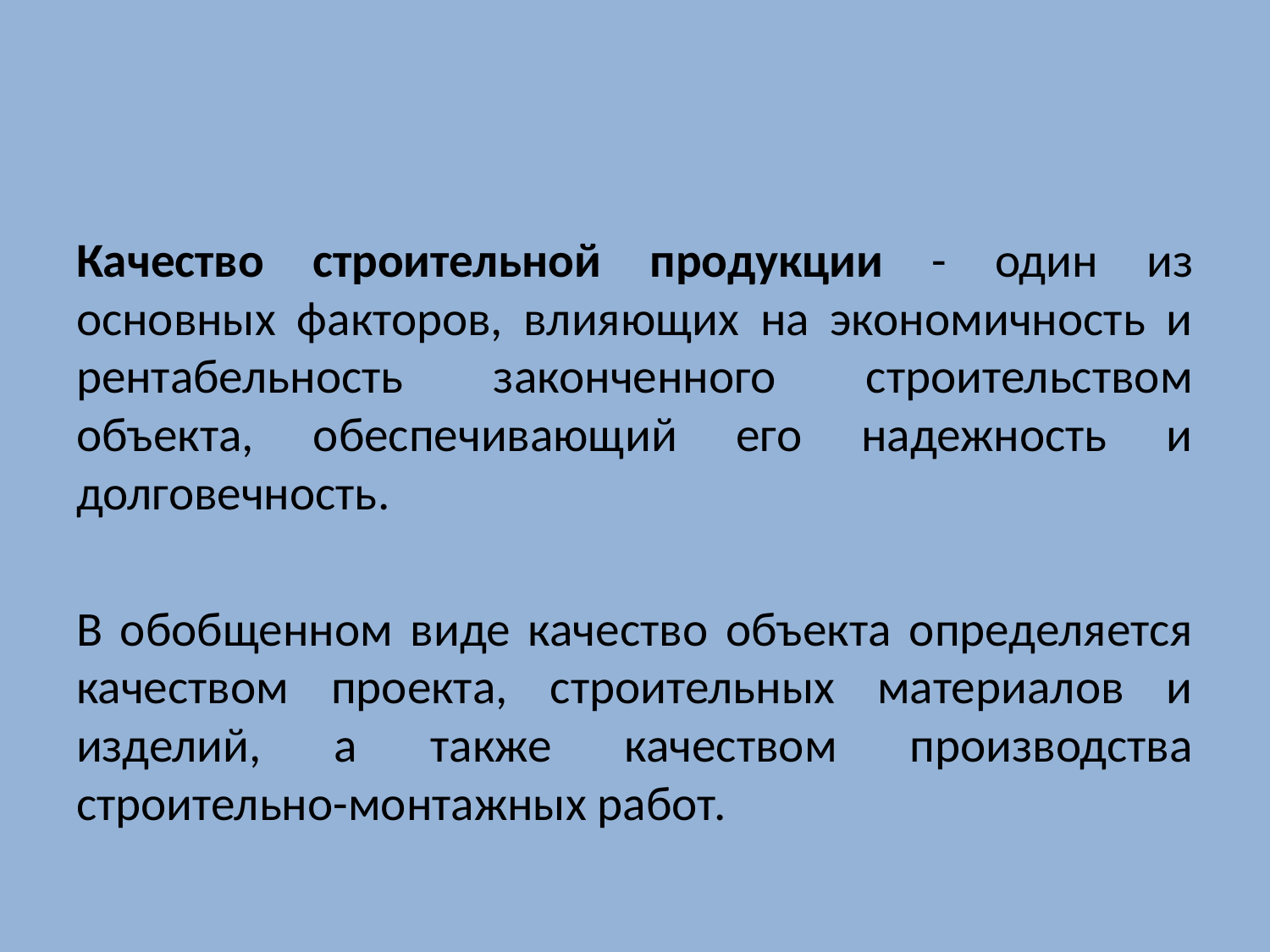

#
Качество строительной продукции - один из основных факторов, влияющих на экономичность и рентабельность законченного строительством объекта, обеспечивающий его надежность и долговечность.

В обобщенном виде качество объекта определяется качеством проекта, строительных материалов и изделий, а также качеством производства строительно-монтажных работ.